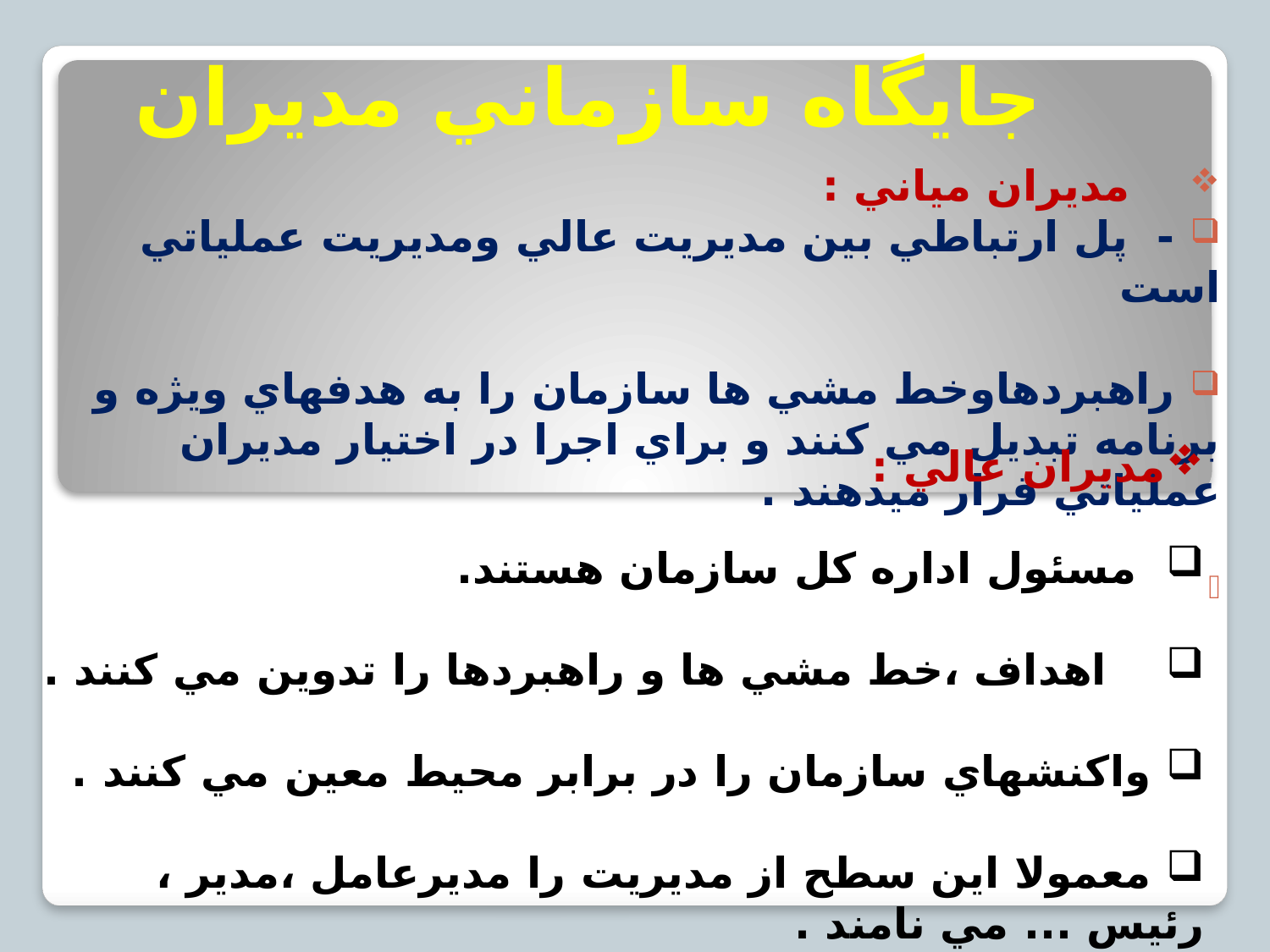

# جايگاه سازماني مديران
    مديران مياني :
 -  پل ارتباطي بين مديريت عالي ومديريت عملياتي است

 راهبردهاوخط مشي ها سازمان را به هدفهاي ويژه و برنامه تبديل مي كنند و براي اجرا در اختيار مديران عملياتي قرار ميدهند .

مديران عالي :

  مسئول اداره كل سازمان هستند.

    اهداف ،خط مشي ها و راهبردها را تدوين مي كنند .

 واكنشهاي سازمان را در برابر محيط معين مي كنند .

 معمولا اين سطح از مديريت را مديرعامل ،مدير ، رئيس ... مي نامند .